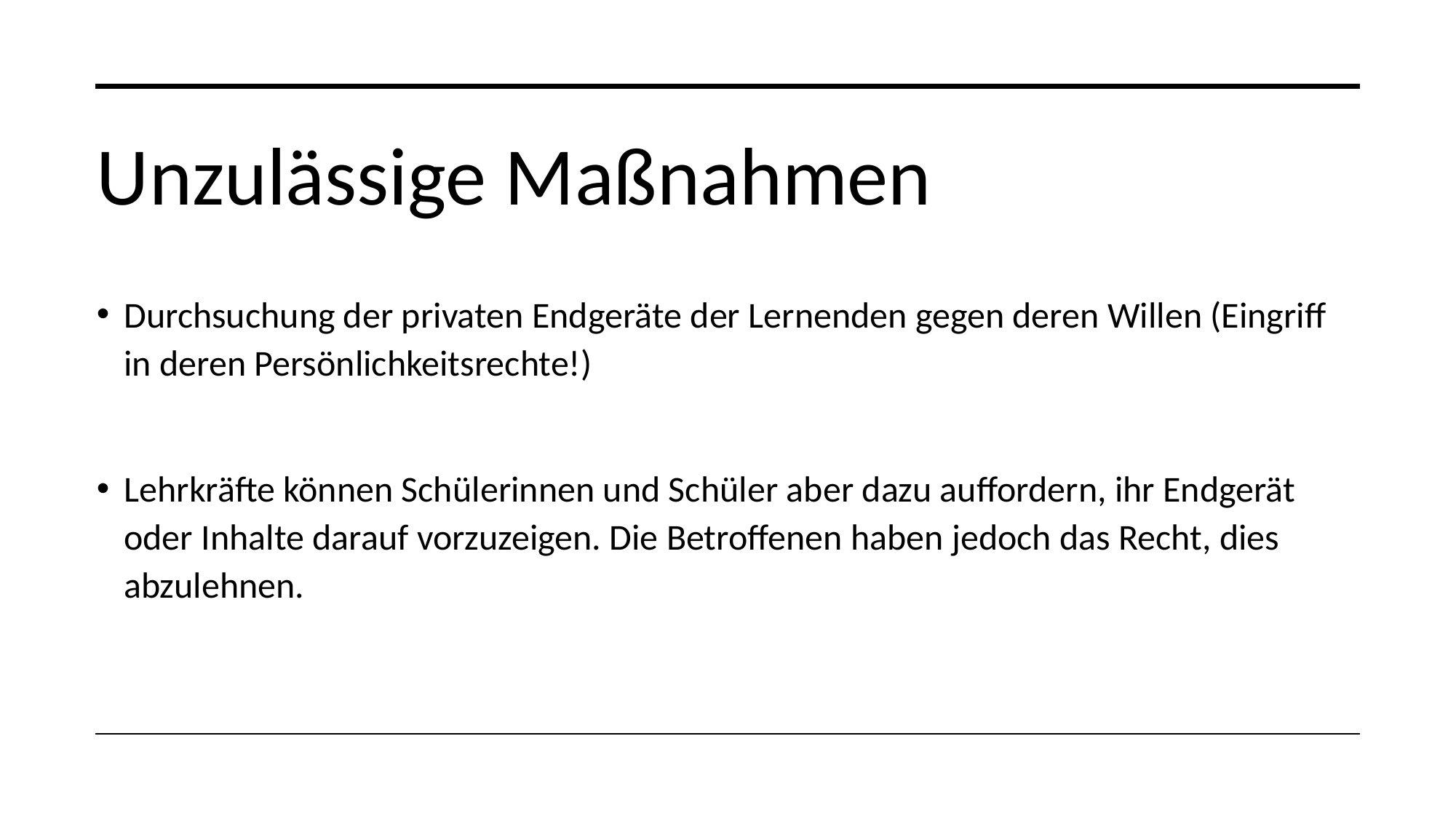

# Unzulässige Maßnahmen
Durchsuchung der privaten Endgeräte der Lernenden gegen deren Willen (Eingriff in deren Persönlichkeitsrechte!)

Lehrkräfte können Schülerinnen und Schüler aber dazu auffordern, ihr Endgerät oder Inhalte darauf vorzuzeigen. Die Betroffenen haben jedoch das Recht, dies abzulehnen.